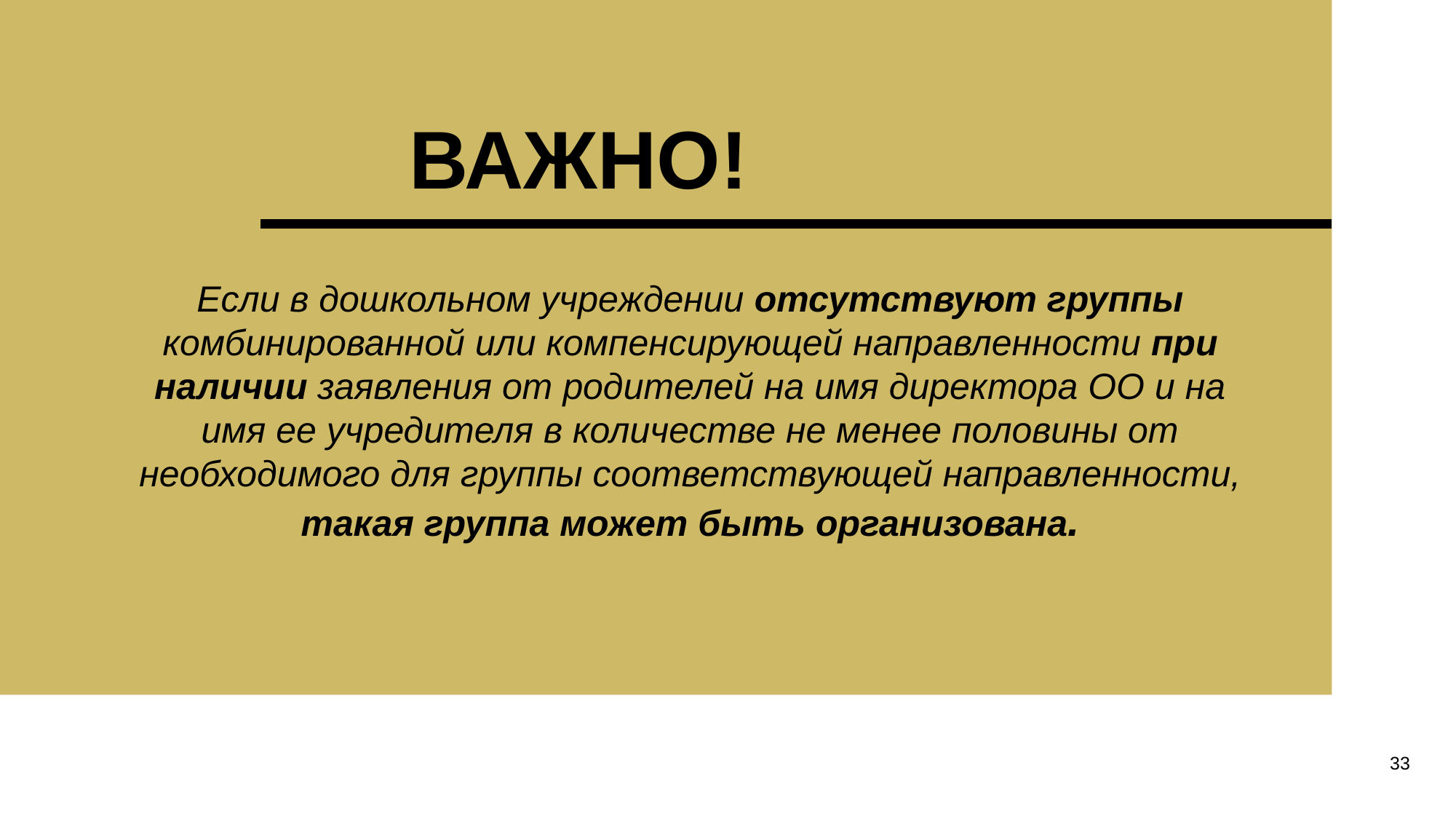

ВАЖНО!
#
Если в дошкольном учреждении отсутствуют группы комбинированной или компенсирующей направленности при наличии заявления от родителей на имя директора ОО и на имя ее учредителя в количестве не менее половины от необходимого для группы соответствующей направленности, такая группа может быть организована.
33